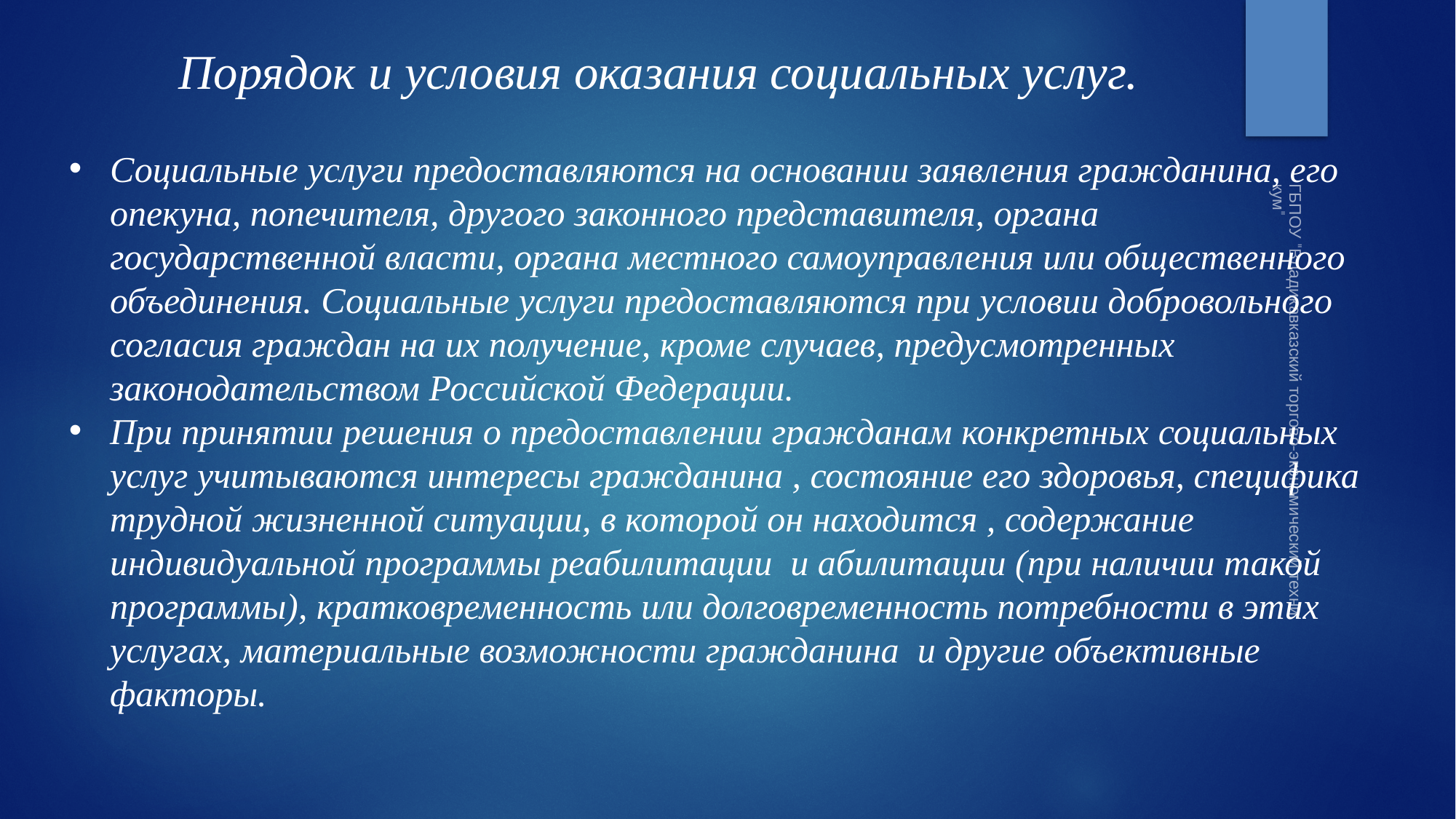

Порядок и условия оказания социальных услуг.

Социальные услуги предоставляются на основании заявления гражданина, его опекуна, попечителя, другого законного представителя, органа государственной власти, органа местного самоуправления или общественного объединения. Социальные услуги предоставляются при условии добровольного согласия граждан на их получение, кроме случаев, предусмотренных законодательством Российской Федерации.
При принятии решения о предоставлении гражданам конкретных социальных услуг учитываются интересы гражданина , состояние его здоровья, специфика трудной жизненной ситуации, в которой он находится , содержание индивидуальной программы реабилитации  и абилитации (при наличии такой программы), кратковременность или долговременность потребности в этих услугах, материальные возможности гражданина  и другие объективные факторы.
ГБПОУ "Владикавказский торгово-экономический техникум"